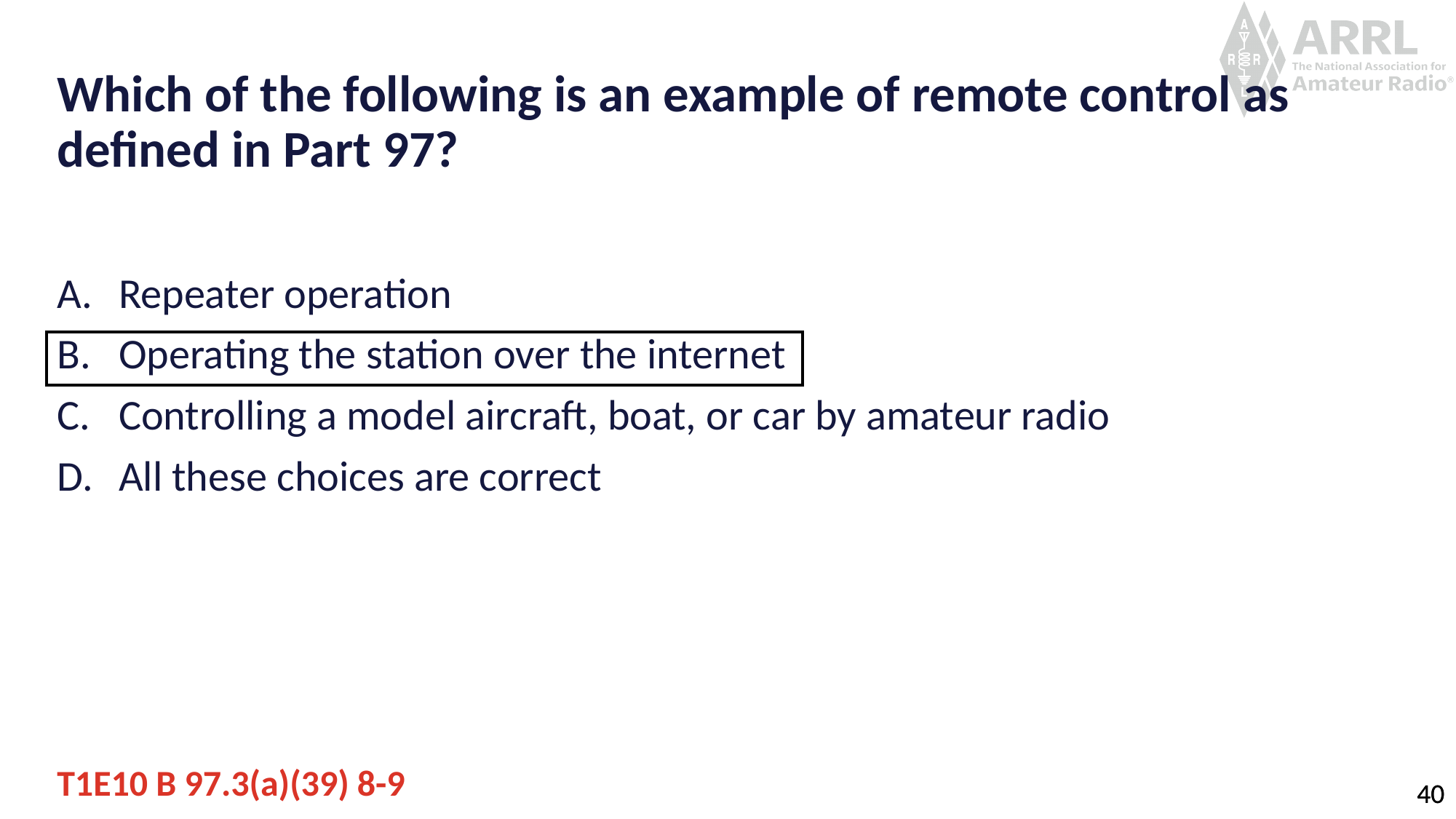

# Which of the following is an example of remote control as defined in Part 97?
Repeater operation
Operating the station over the internet
Controlling a model aircraft, boat, or car by amateur radio
All these choices are correct

T1E10 B 97.3(a)(39) 8-9